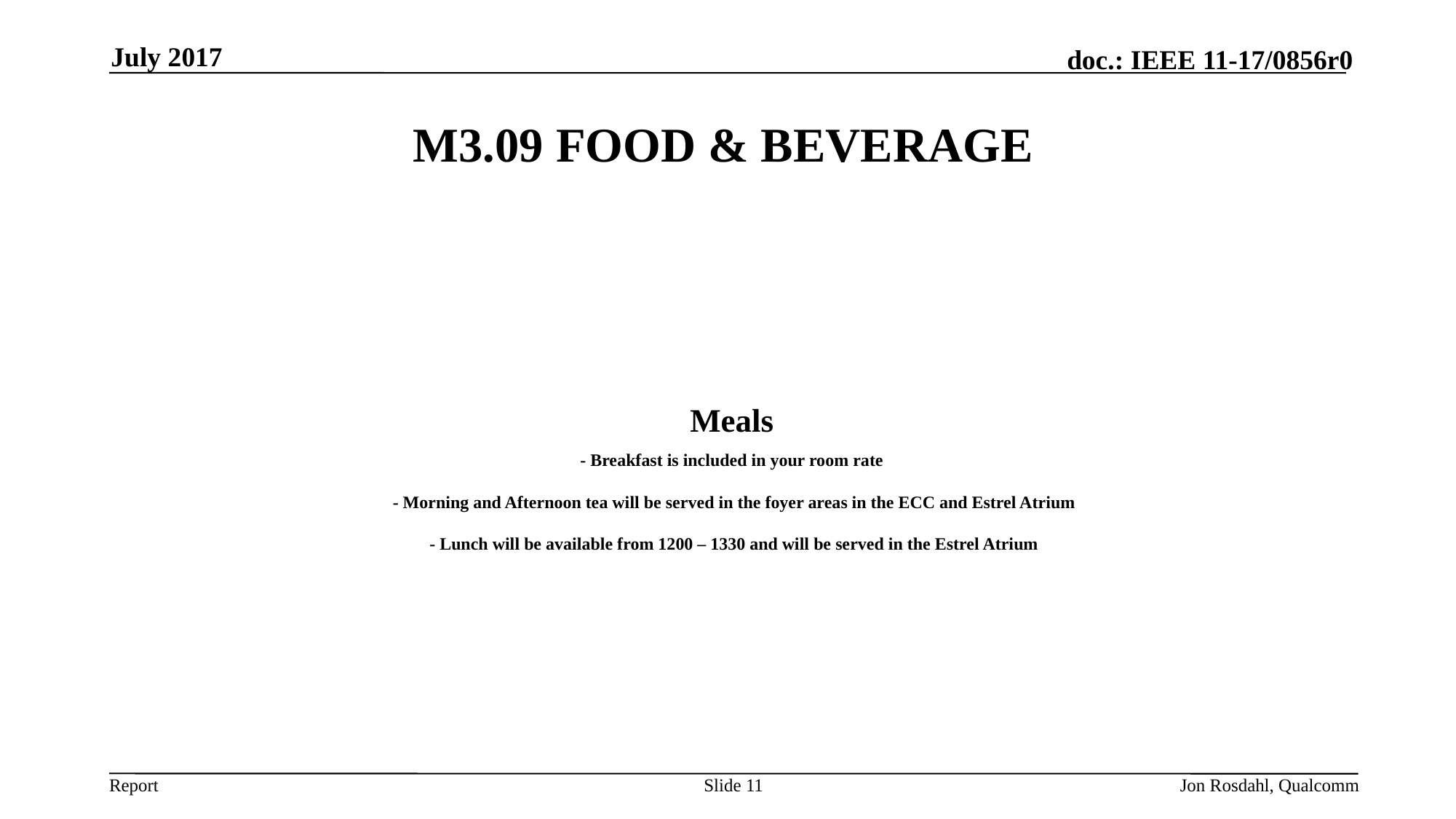

July 2017
M3.09 FOOD & BEVERAGE
# Meals - Breakfast is included in your room rate - Morning and Afternoon tea will be served in the foyer areas in the ECC and Estrel Atrium - Lunch will be available from 1200 – 1330 and will be served in the Estrel Atrium
Slide 11
Jon Rosdahl, Qualcomm